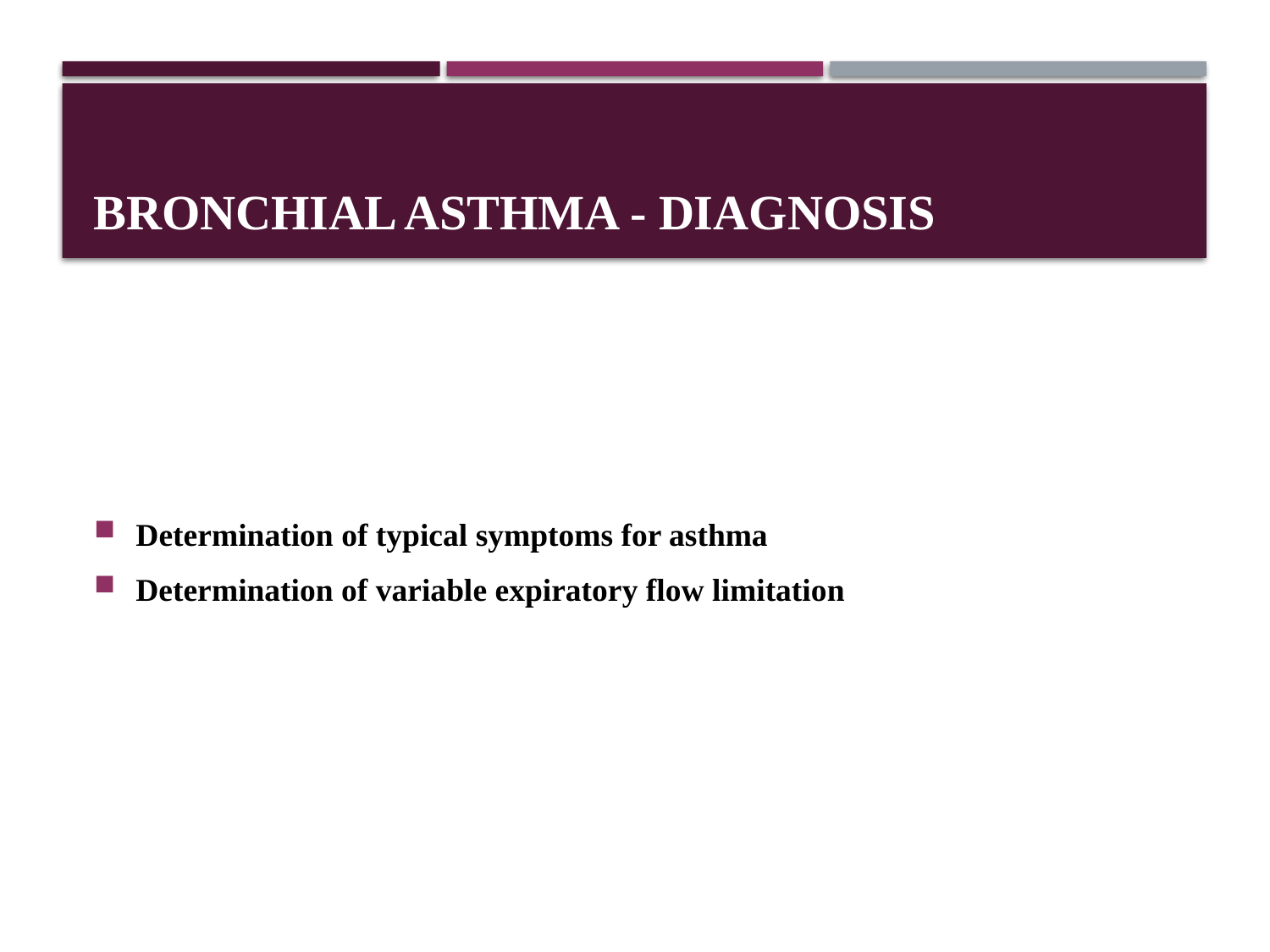

# BRONCHIAL ASTHMA - DIAGNOSIS
Determination of typical symptoms for asthma
Determination of variable expiratory flow limitation